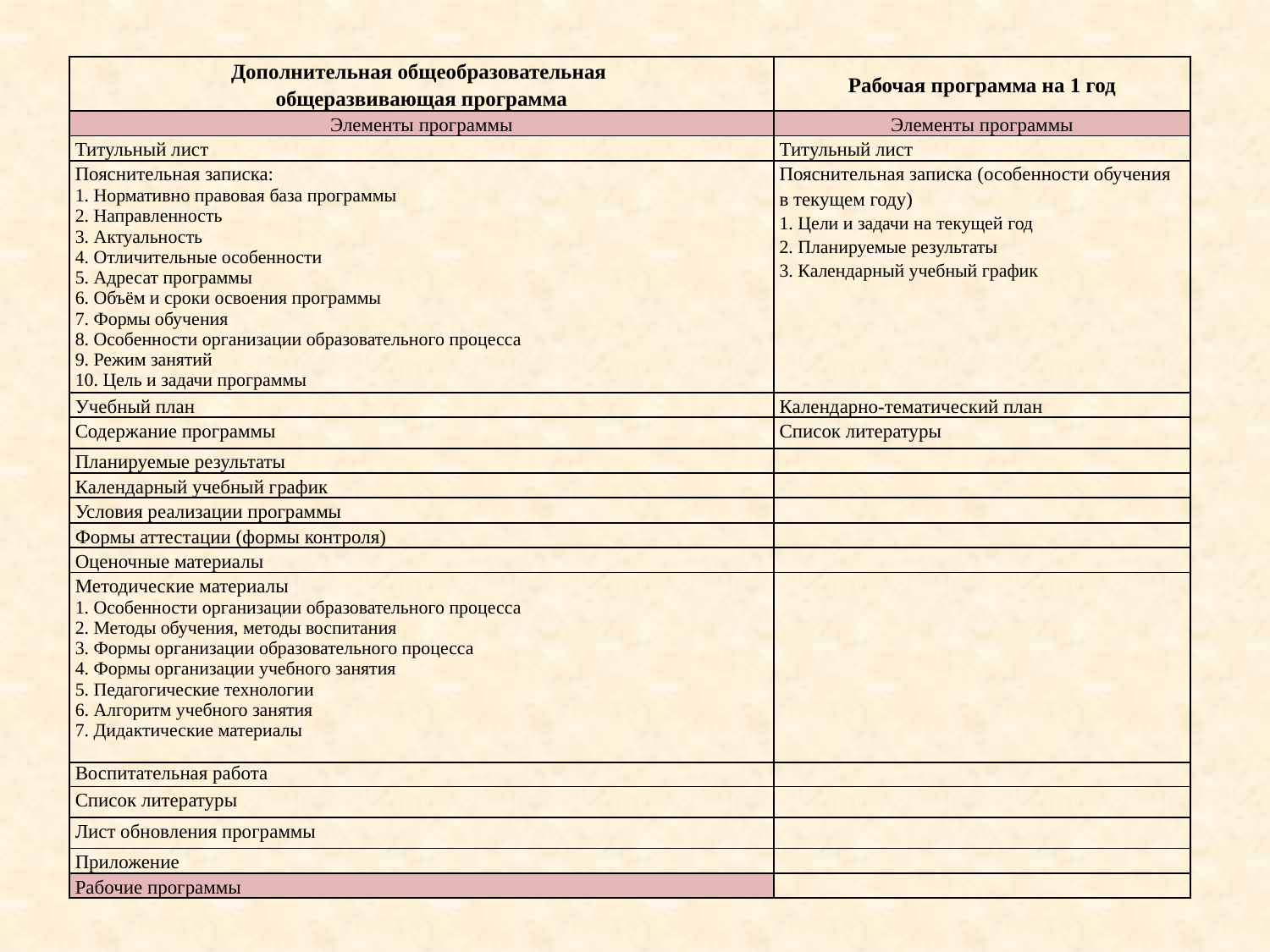

| Дополнительная общеобразовательная общеразвивающая программа | Рабочая программа на 1 год |
| --- | --- |
| Элементы программы | Элементы программы |
| Титульный лист | Титульный лист |
| Пояснительная записка: 1. Нормативно правовая база программы 2. Направленность 3. Актуальность 4. Отличительные особенности 5. Адресат программы 6. Объём и сроки освоения программы 7. Формы обучения 8. Особенности организации образовательного процесса 9. Режим занятий 10. Цель и задачи программы | Пояснительная записка (особенности обучения в текущем году) 1. Цели и задачи на текущей год 2. Планируемые результаты 3. Календарный учебный график |
| Учебный план | Календарно-тематический план |
| Содержание программы | Список литературы |
| Планируемые результаты |  |
| Календарный учебный график |  |
| Условия реализации программы |  |
| Формы аттестации (формы контроля) |  |
| Оценочные материалы |  |
| Методические материалы 1. Особенности организации образовательного процесса 2. Методы обучения, методы воспитания 3. Формы организации образовательного процесса 4. Формы организации учебного занятия 5. Педагогические технологии 6. Алгоритм учебного занятия 7. Дидактические материалы |  |
| Воспитательная работа |  |
| Список литературы |  |
| Лист обновления программы |  |
| Приложение |  |
| Рабочие программы |  |